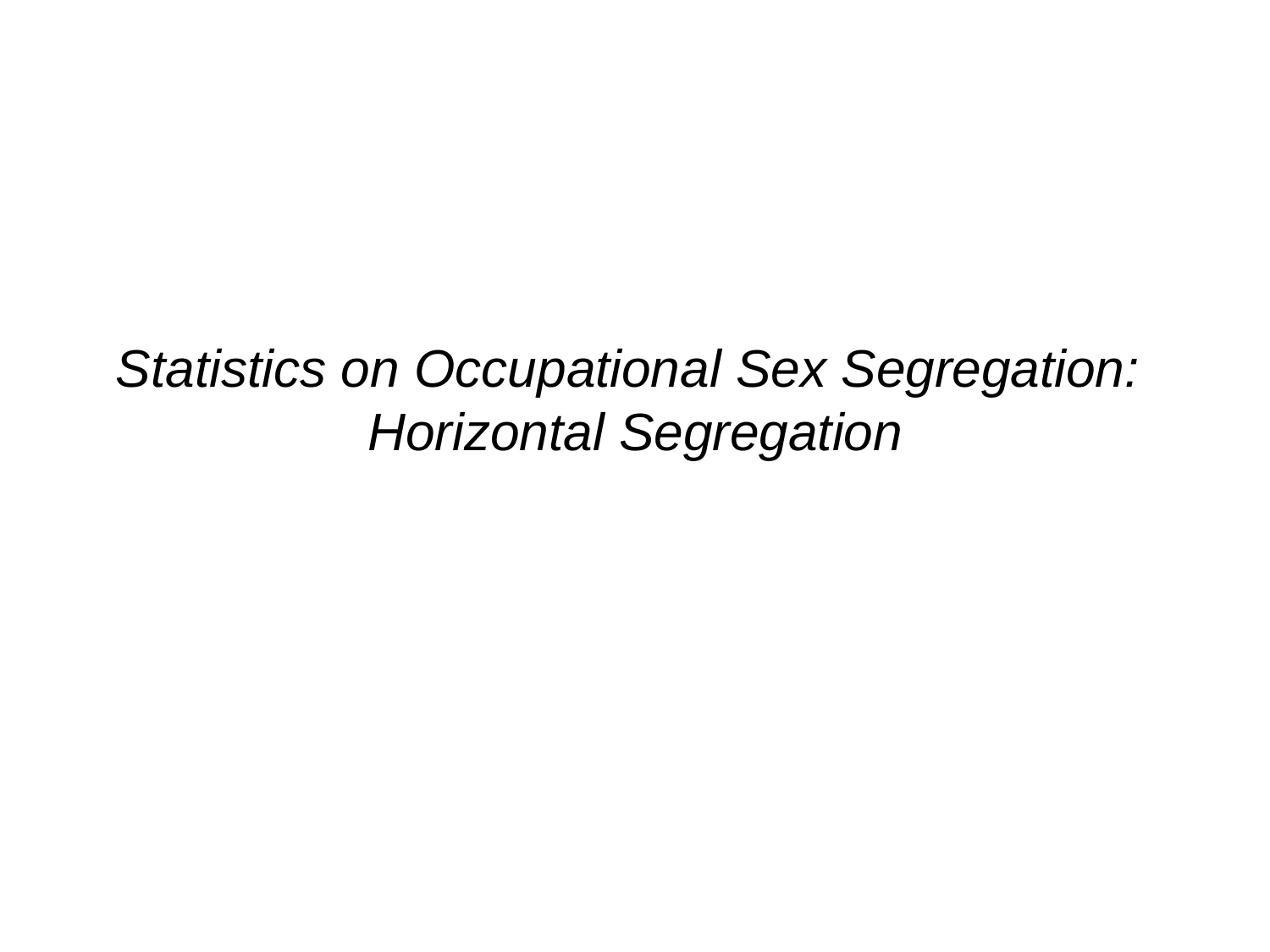

# Statistics on Occupational Sex Segregation: Horizontal Segregation